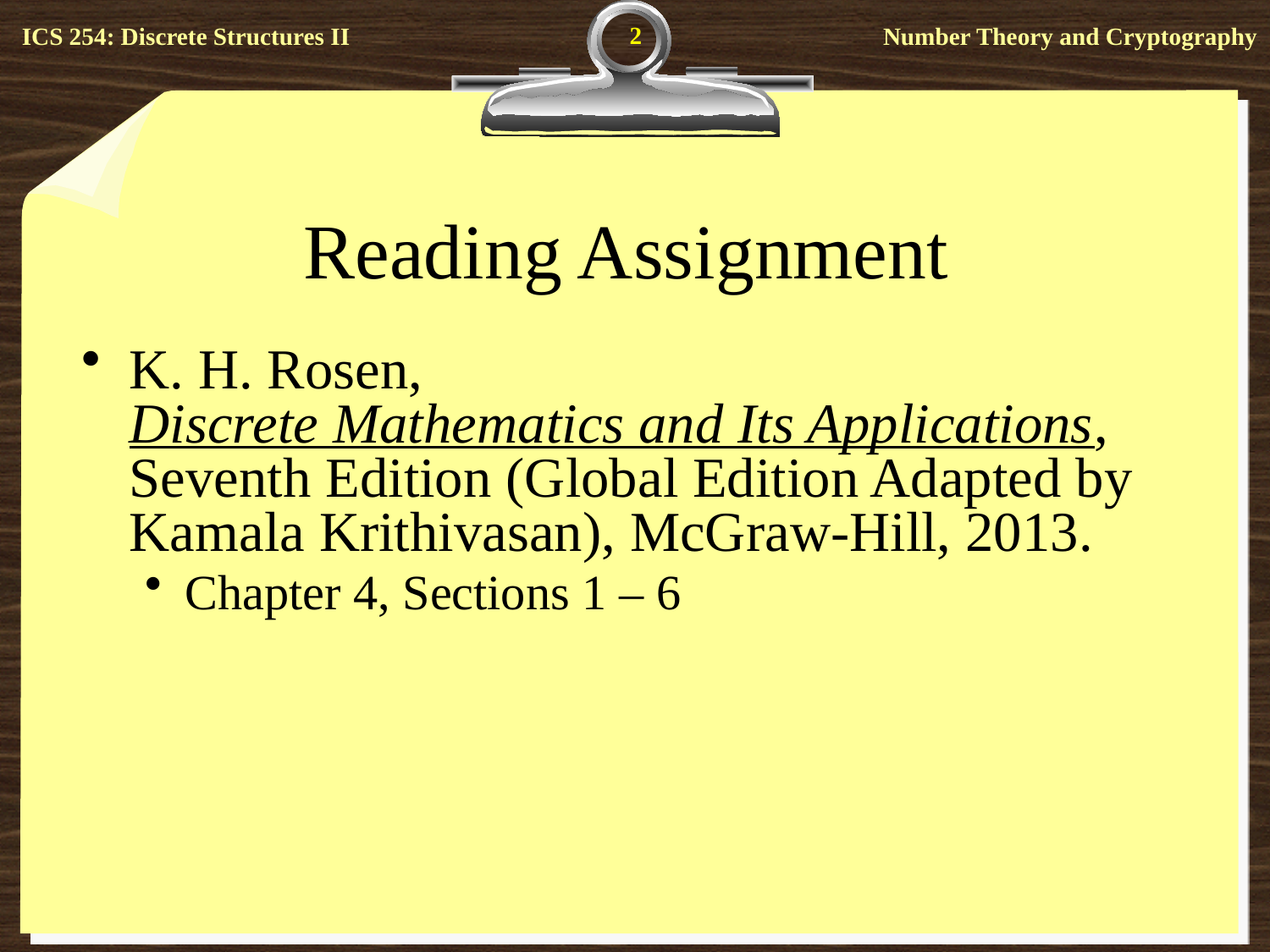

2
# Reading Assignment
K. H. Rosen, Discrete Mathematics and Its Applications, Seventh Edition (Global Edition Adapted by Kamala Krithivasan), McGraw-Hill, 2013.
Chapter 4, Sections 1 – 6